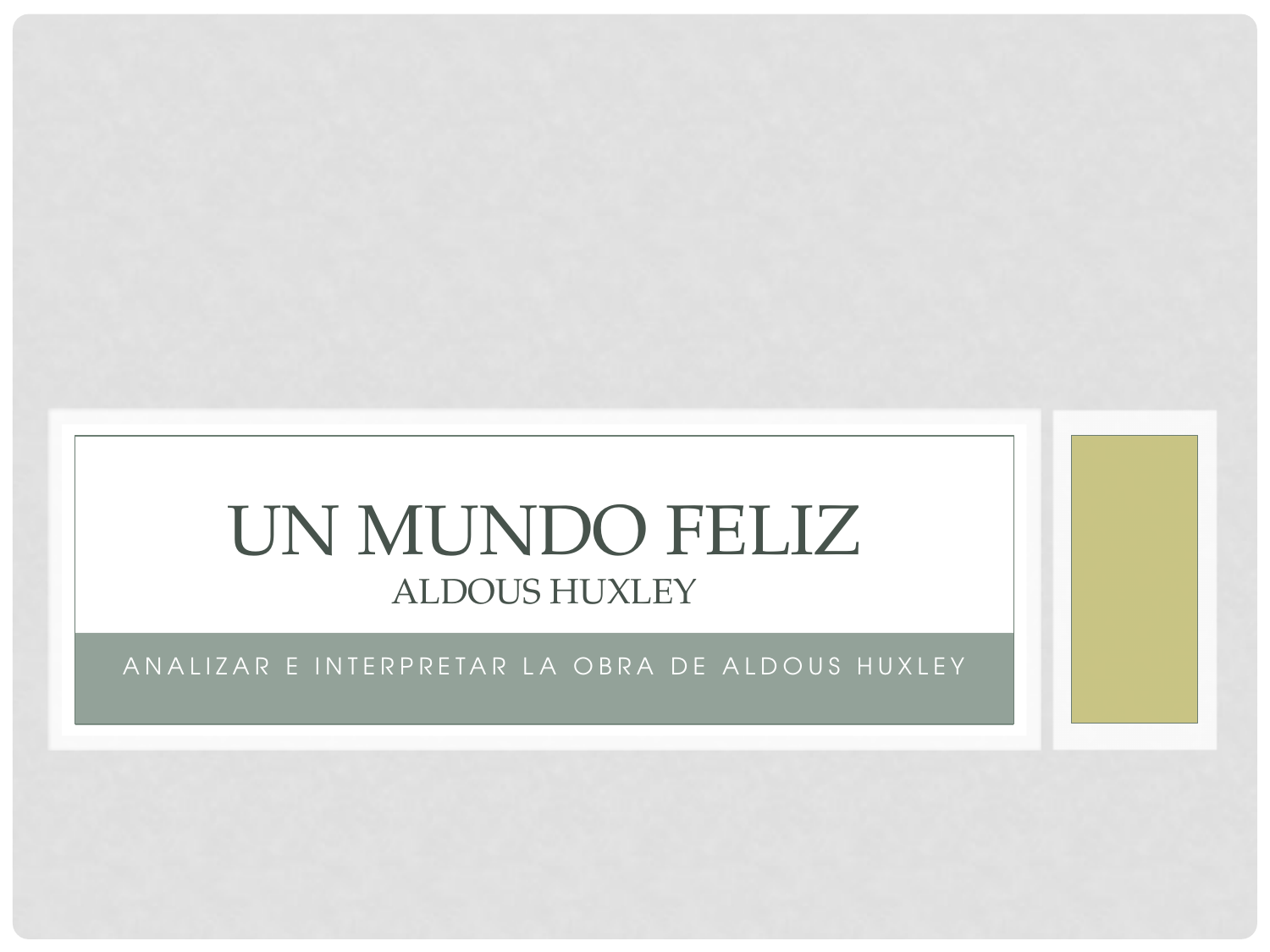

# Un mundo feliz Aldous Huxley
Analizar e interpretar la obra de Aldous Huxley